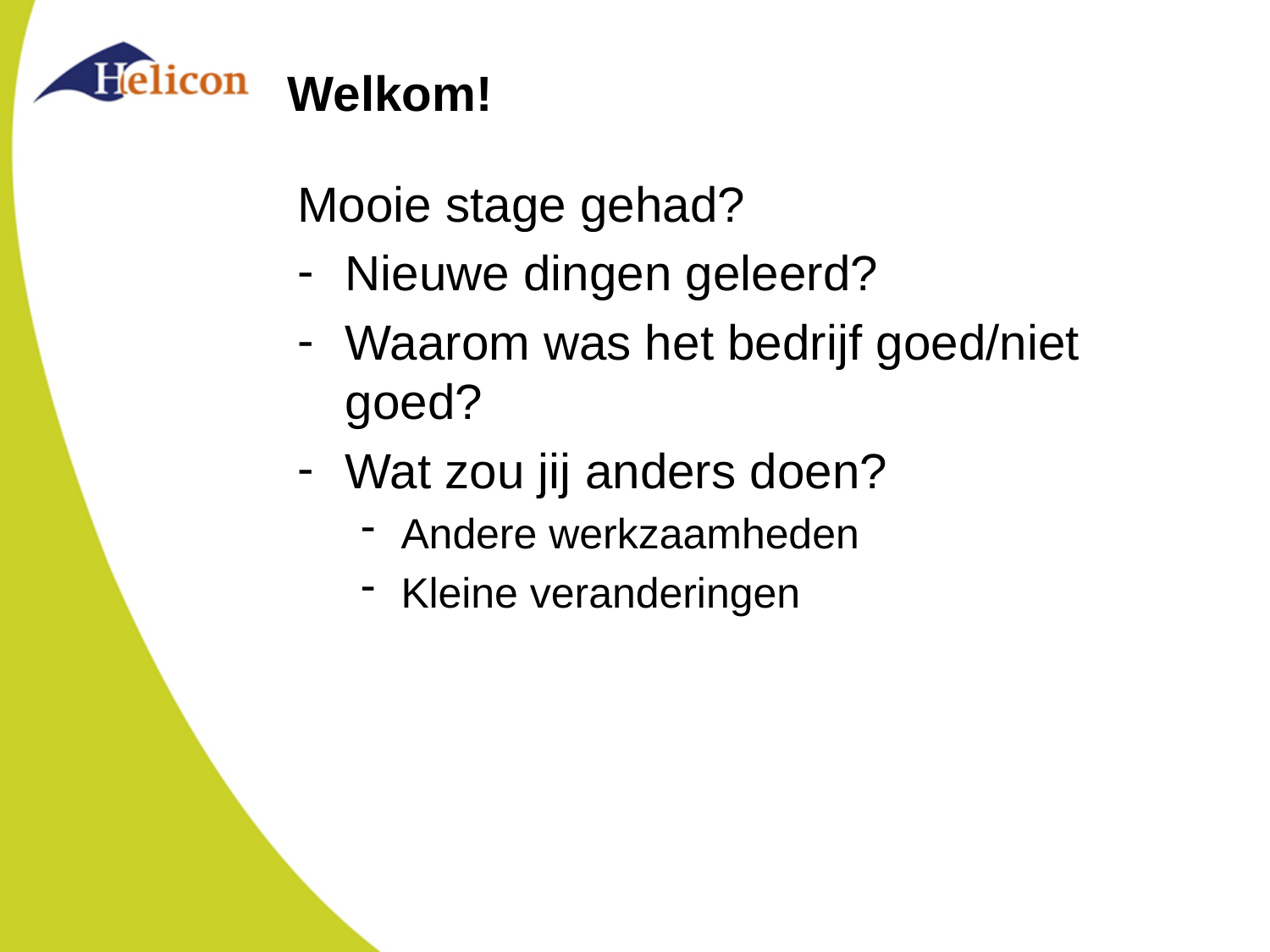

# Welkom!
Mooie stage gehad?
Nieuwe dingen geleerd?
Waarom was het bedrijf goed/niet goed?
Wat zou jij anders doen?
Andere werkzaamheden
Kleine veranderingen